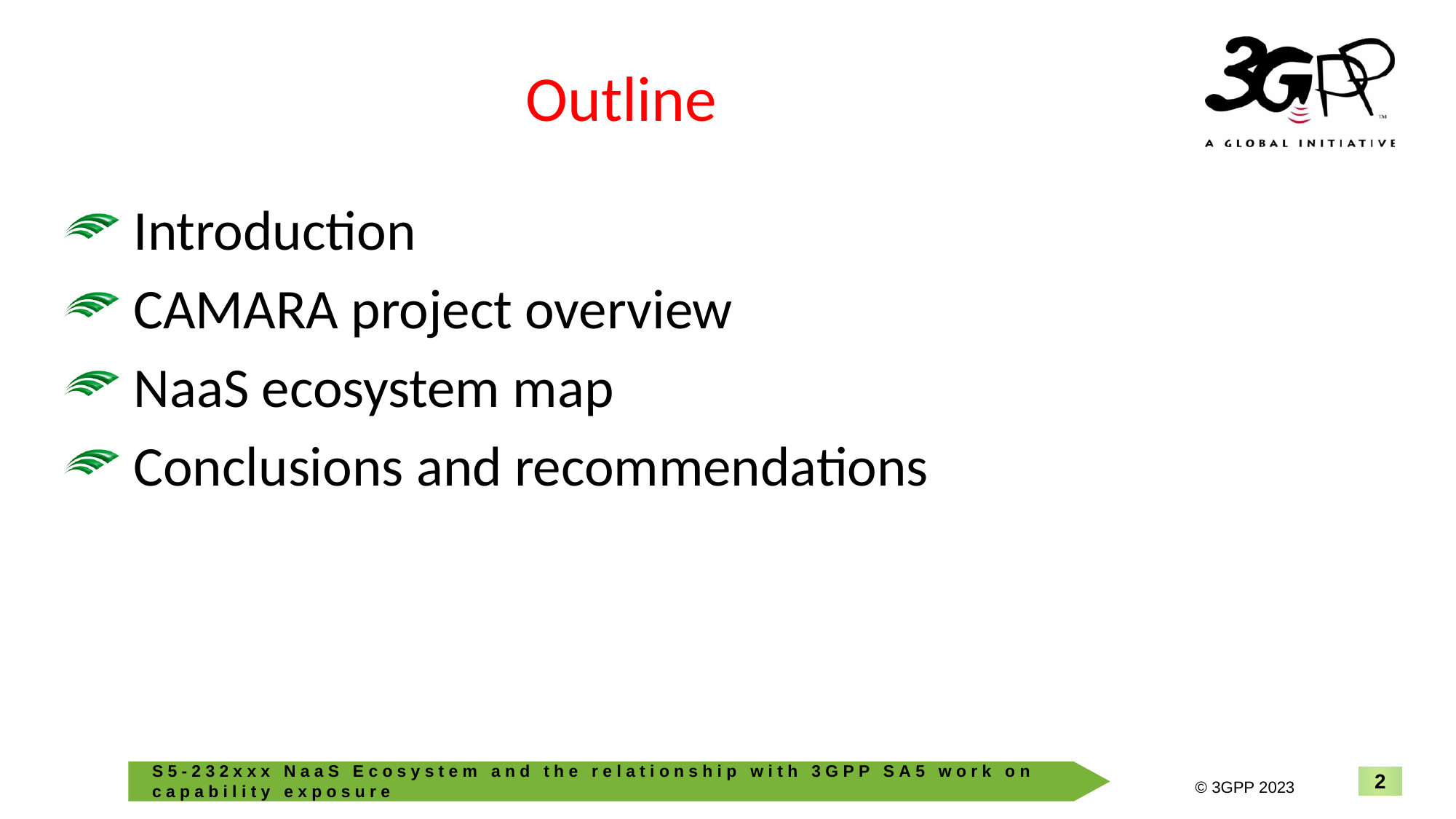

# Outline
Introduction
CAMARA project overview
NaaS ecosystem map
Conclusions and recommendations